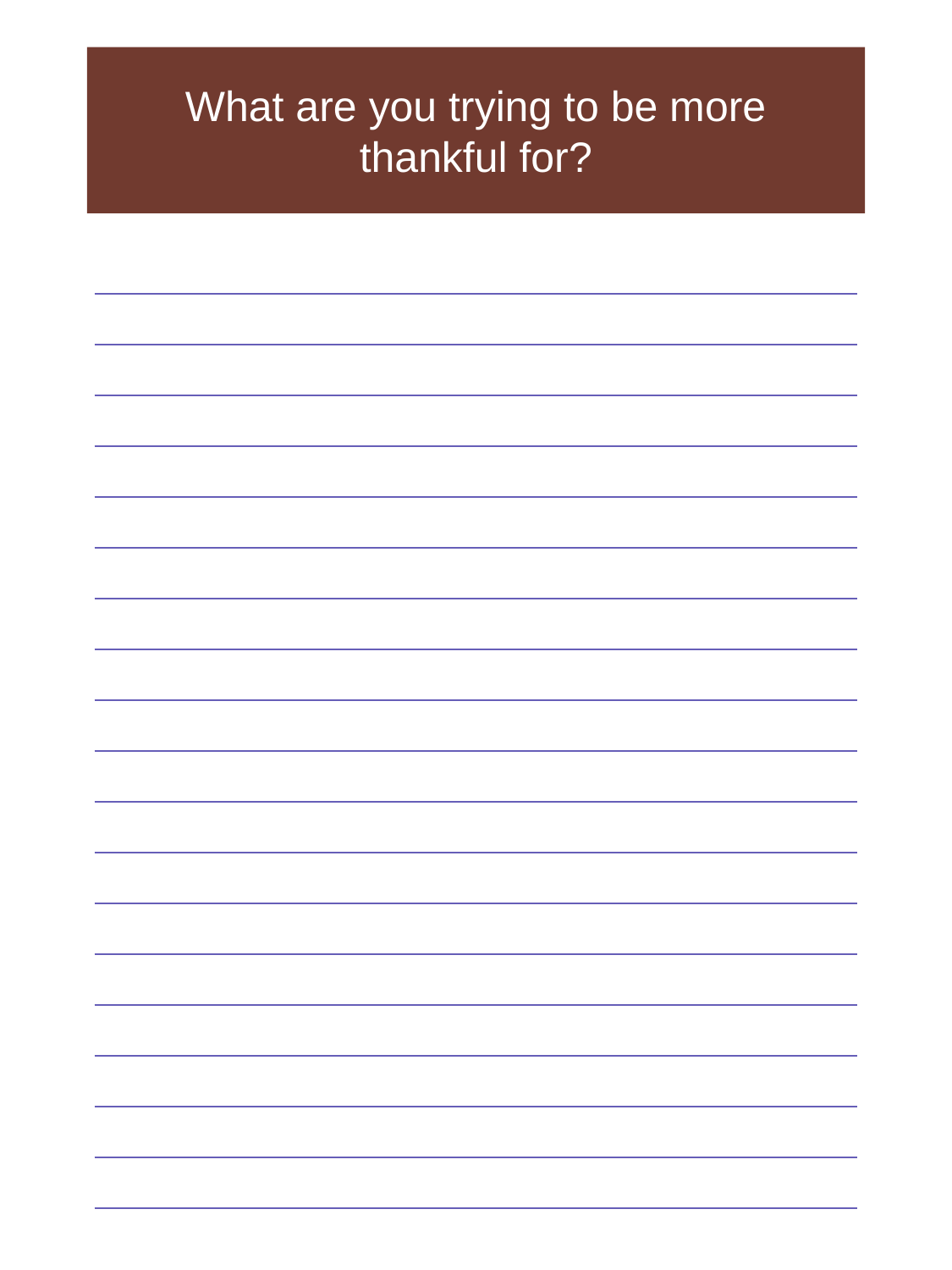

What are you trying to be more thankful for?
|  |
| --- |
|  |
|  |
|  |
|  |
|  |
|  |
|  |
|  |
|  |
|  |
|  |
|  |
|  |
|  |
|  |
|  |
|  |